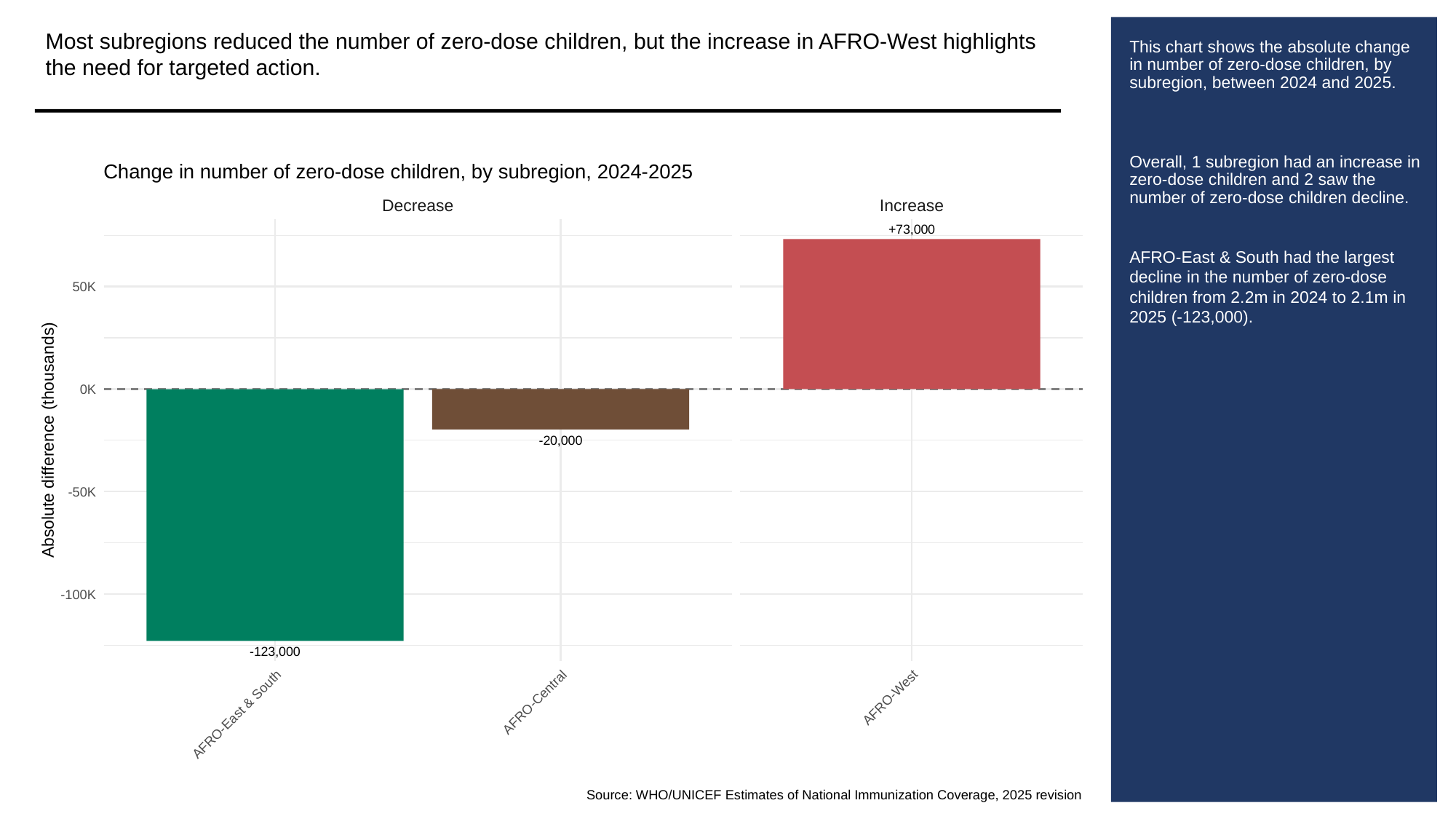

Most subregions reduced the number of zero-dose children, but the increase in AFRO-West highlights the need for targeted action.
# This chart shows the absolute change in number of zero-dose children, by subregion, between 2024 and 2025.

Overall, 1 subregion had an increase in zero-dose children and 2 saw the number of zero-dose children decline.

AFRO-East & South had the largest decline in the number of zero-dose children from 2.2m in 2024 to 2.1m in 2025 (-123,000).

Change in number of zero-dose children, by subregion, 2024-2025
Decrease
Increase

+73,000

50K

0K

Absolute difference (thousands)
-20,000

-50K

-100K

-123,000
AFRO-West
AFRO-Central
AFRO-East & South
Source: WHO/UNICEF Estimates of National Immunization Coverage, 2025 revision